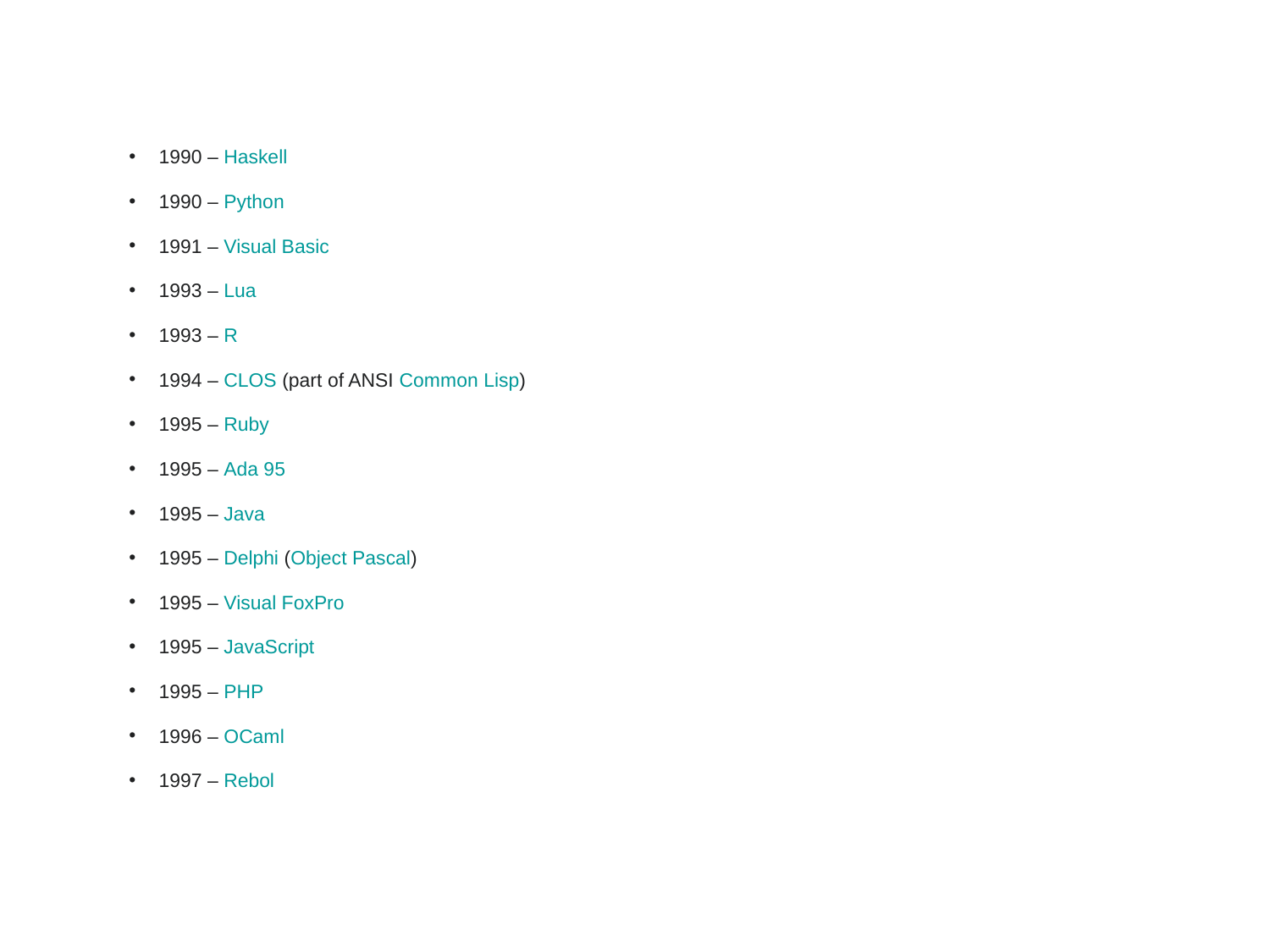

1990 – Haskell
1990 – Python
1991 – Visual Basic
1993 – Lua
1993 – R
1994 – CLOS (part of ANSI Common Lisp)
1995 – Ruby
1995 – Ada 95
1995 – Java
1995 – Delphi (Object Pascal)
1995 – Visual FoxPro
1995 – JavaScript
1995 – PHP
1996 – OCaml
1997 – Rebol